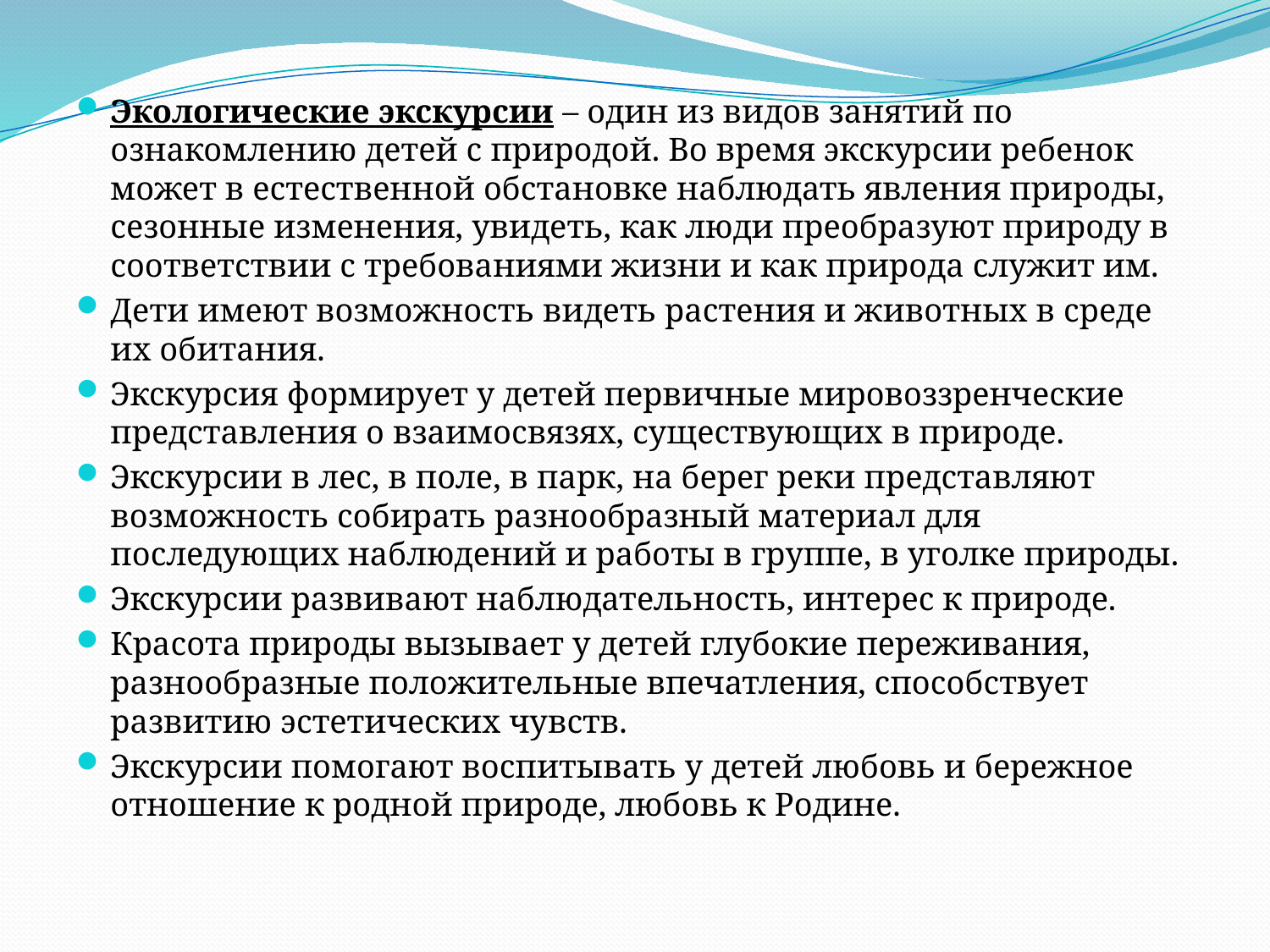

Экологические экскурсии – один из видов занятий по ознакомлению детей с природой. Во время экскурсии ребенок может в естественной обстановке наблюдать явления природы, сезонные изменения, увидеть, как люди преобразуют природу в соответствии с требованиями жизни и как природа служит им.
Дети имеют возможность видеть растения и животных в среде их обитания.
Экскурсия формирует у детей первичные мировоззренческие представления о взаимосвязях, существующих в природе.
Экскурсии в лес, в поле, в парк, на берег реки представляют возможность собирать разнообразный материал для последующих наблюдений и работы в группе, в уголке природы.
Экскурсии развивают наблюдательность, интерес к природе.
Красота природы вызывает у детей глубокие переживания, разнообразные положительные впечатления, способствует развитию эстетических чувств.
Экскурсии помогают воспитывать у детей любовь и бережное отношение к родной природе, любовь к Родине.

#